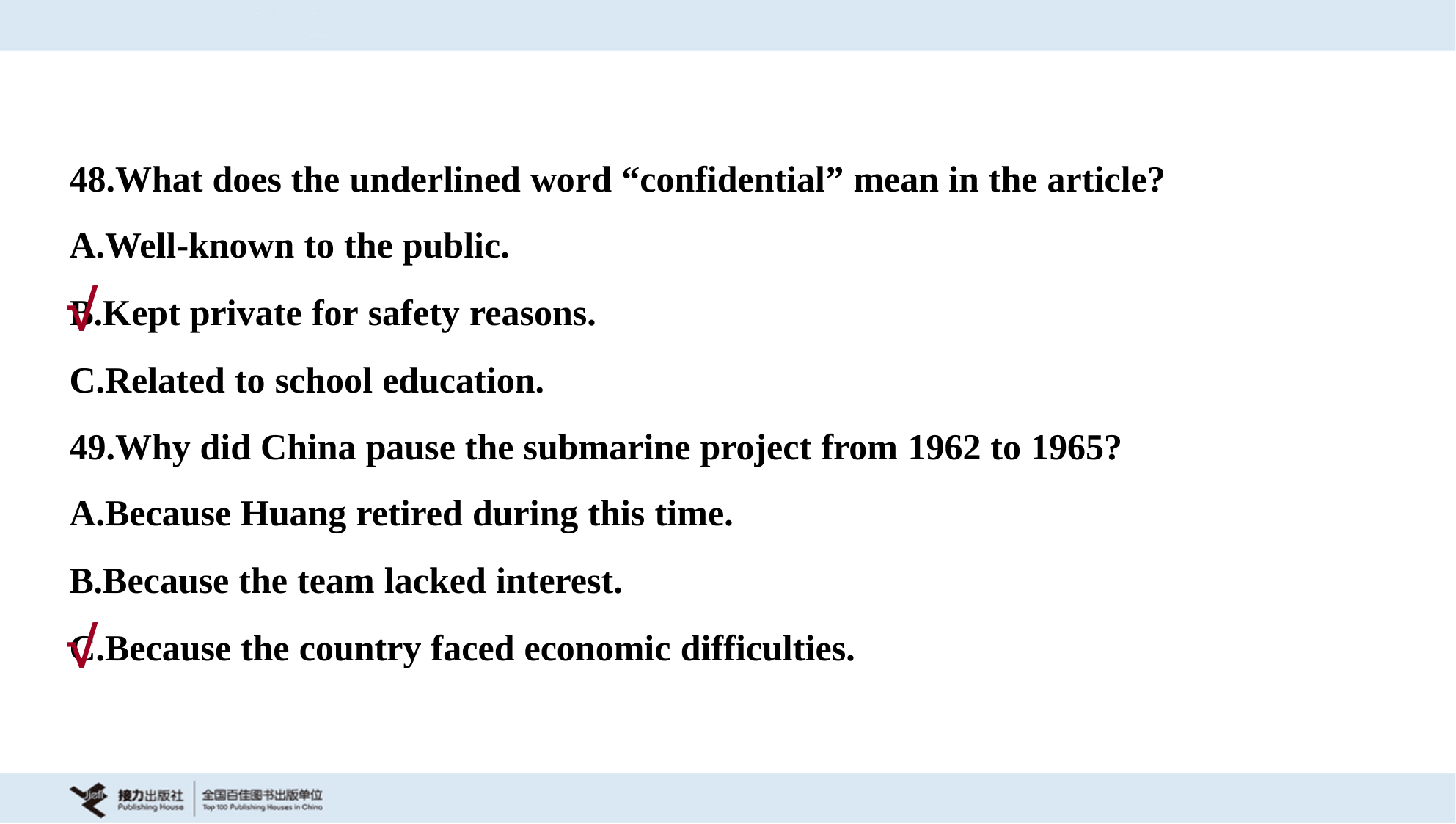

48.What does the underlined word “confidential” mean in the article?
A.Well-known to the public.
B.Kept private for safety reasons.
C.Related to school education.
√
49.Why did China pause the submarine project from 1962 to 1965?
A.Because Huang retired during this time.
B.Because the team lacked interest.
C.Because the country faced economic difficulties.
√